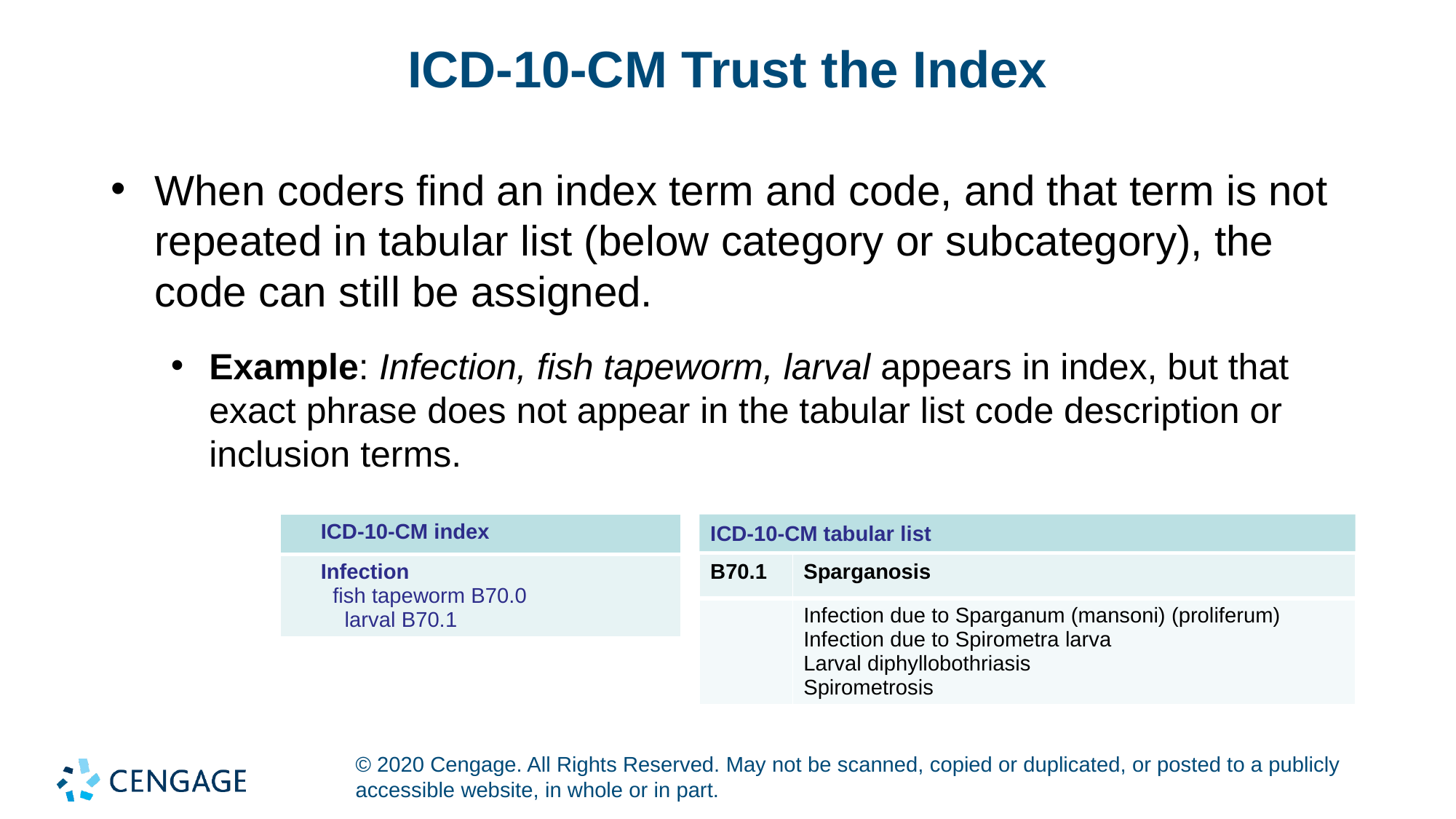

# ICD-10-CM Trust the Index
When coders find an index term and code, and that term is not repeated in tabular list (below category or subcategory), the code can still be assigned.
Example: Infection, fish tapeworm, larval appears in index, but that exact phrase does not appear in the tabular list code description or inclusion terms.
| ICD-10-CM index |
| --- |
| Infection fish tapeworm B70.0 larval B70.1 |
ICD-10-CM tabular list
| B70.1 | Sparganosis |
| --- | --- |
|  | Infection due to Sparganum (mansoni) (proliferum) Infection due to Spirometra larva Larval diphyllobothriasis Spirometrosis |